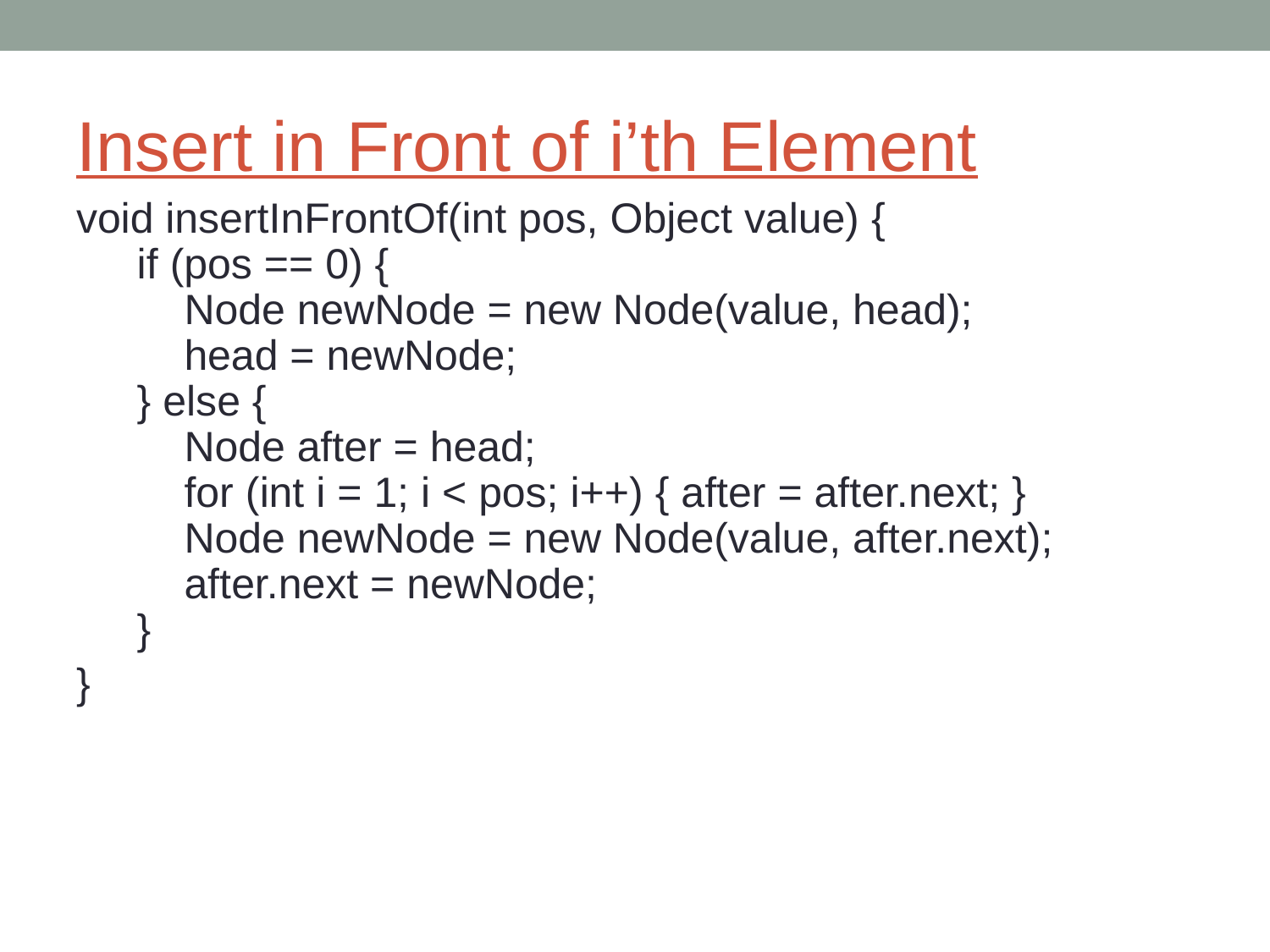

# Insert in Front of i’th Element
void insertInFrontOf(int pos, Object value) {
   if (pos == 0) {
       Node newNode = new Node(value, head);
       head = newNode;
   } else {
       Node after = head;
       for (int i = 1; i < pos; i++) { after = after.next; }
       Node newNode = new Node(value, after.next);
       after.next = newNode;
   }
}